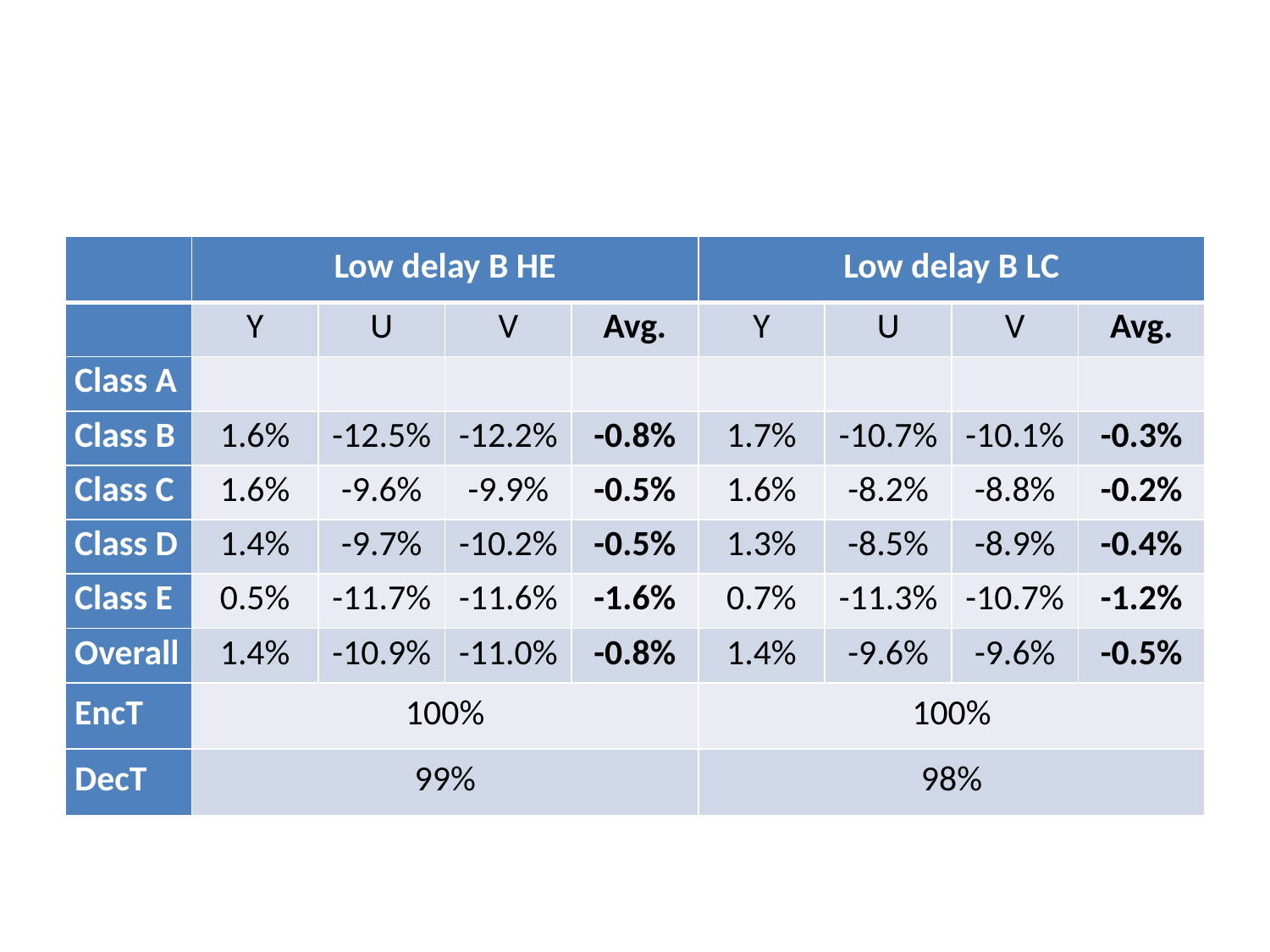

#
|  | Low delay B HE |  |  |  | Low delay B LC |  |  |  |
| --- | --- | --- | --- | --- | --- | --- | --- | --- |
|  | Y | U | V | Avg. | Y | U | V | Avg. |
| Class A |  |  |  |  |  |  |  |  |
| Class B | 1.6% | -12.5% | -12.2% | -0.8% | 1.7% | -10.7% | -10.1% | -0.3% |
| Class C | 1.6% | -9.6% | -9.9% | -0.5% | 1.6% | -8.2% | -8.8% | -0.2% |
| Class D | 1.4% | -9.7% | -10.2% | -0.5% | 1.3% | -8.5% | -8.9% | -0.4% |
| Class E | 0.5% | -11.7% | -11.6% | -1.6% | 0.7% | -11.3% | -10.7% | -1.2% |
| Overall | 1.4% | -10.9% | -11.0% | -0.8% | 1.4% | -9.6% | -9.6% | -0.5% |
| EncT | 100% |  |  |  | 100% |  |  |  |
| DecT | 99% |  |  |  | 98% |  |  |  |